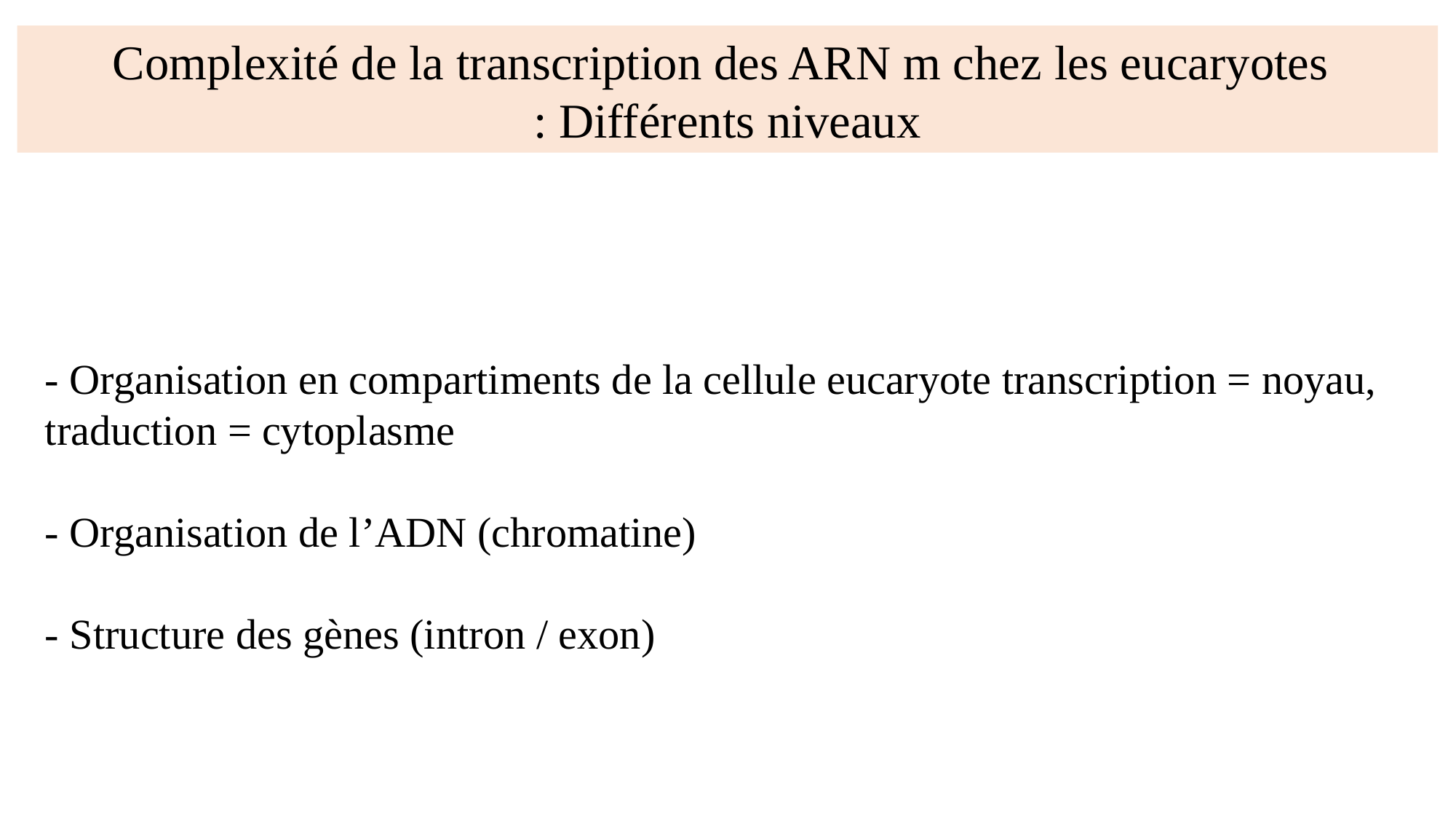

Complexité de la transcription des ARN m chez les eucaryotes
: Différents niveaux

- Organisation en compartiments de la cellule eucaryote transcription = noyau, traduction = cytoplasme

- Organisation de l’ADN (chromatine)

- Structure des gènes (intron / exon)